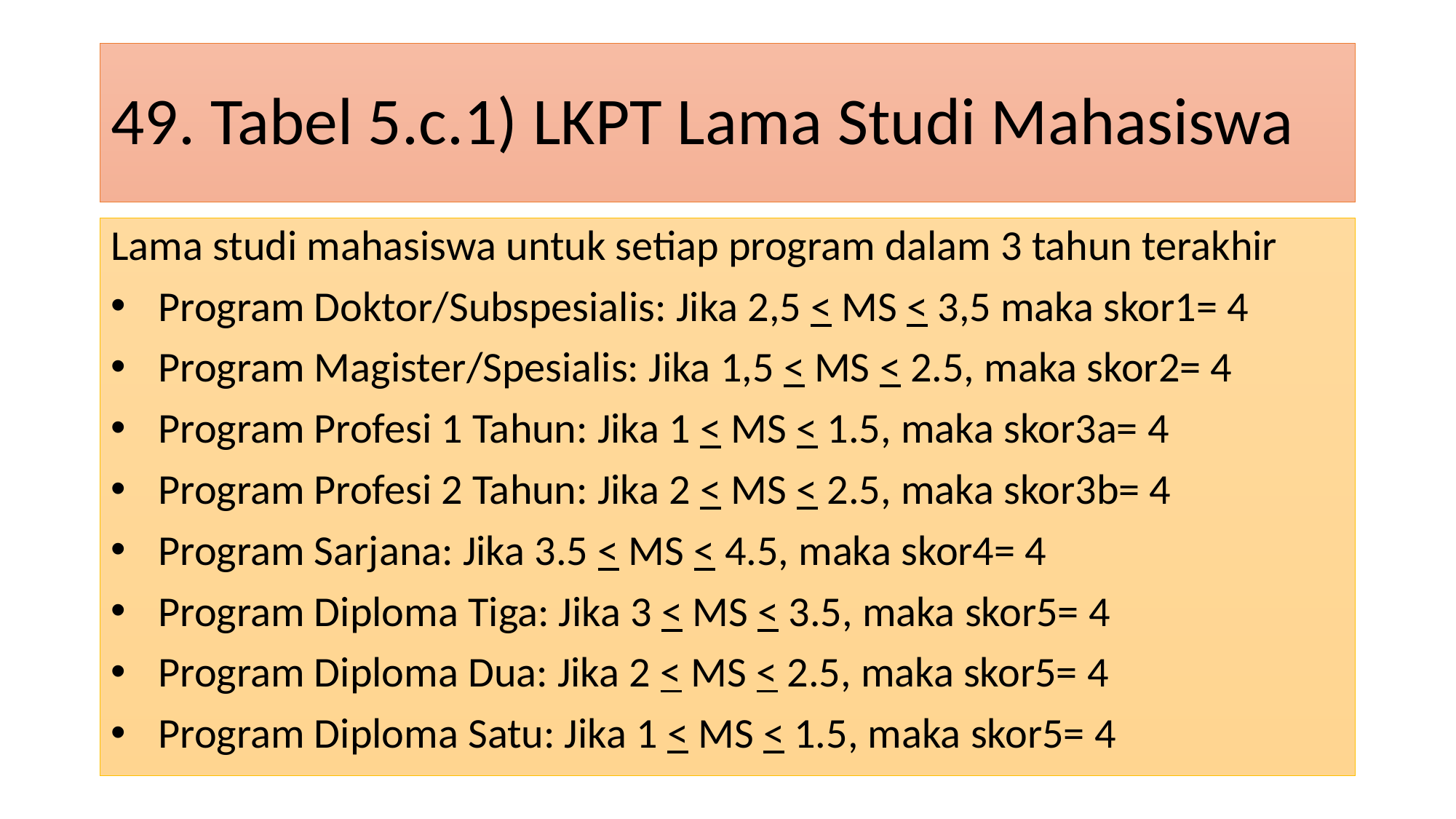

# 49. Tabel 5.c.1) LKPT Lama Studi Mahasiswa
Lama studi mahasiswa untuk setiap program dalam 3 tahun terakhir
Program Doktor/Subspesialis: Jika 2,5 < MS < 3,5 maka skor1= 4
Program Magister/Spesialis: Jika 1,5 < MS < 2.5, maka skor2= 4
Program Profesi 1 Tahun: Jika 1 < MS < 1.5, maka skor3a= 4
Program Profesi 2 Tahun: Jika 2 < MS < 2.5, maka skor3b= 4
Program Sarjana: Jika 3.5 < MS < 4.5, maka skor4= 4
Program Diploma Tiga: Jika 3 < MS < 3.5, maka skor5= 4
Program Diploma Dua: Jika 2 < MS < 2.5, maka skor5= 4
Program Diploma Satu: Jika 1 < MS < 1.5, maka skor5= 4